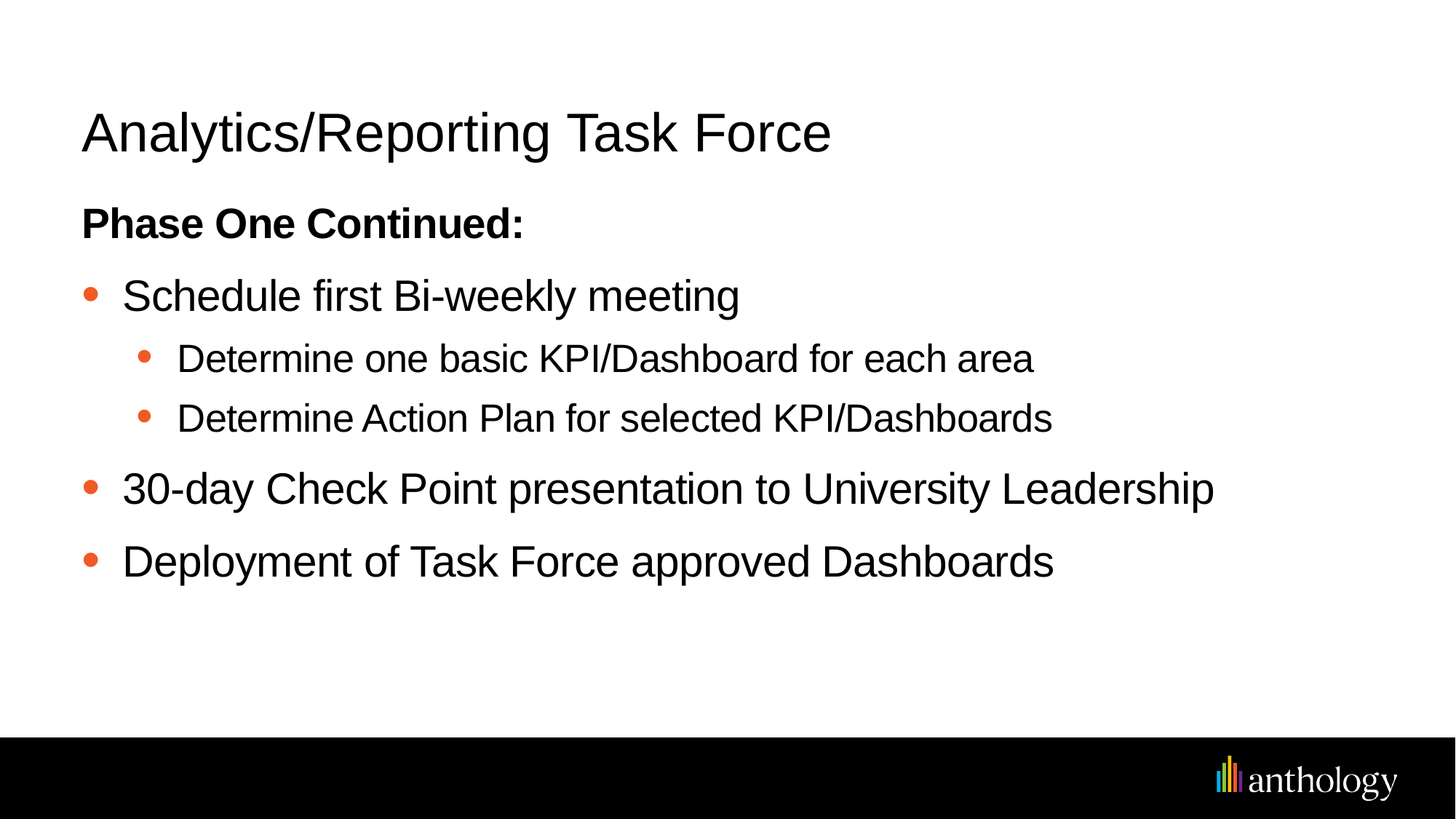

# Analytics/Reporting Task Force
Phase One Continued:
Schedule first Bi-weekly meeting
Determine one basic KPI/Dashboard for each area
Determine Action Plan for selected KPI/Dashboards
30-day Check Point presentation to University Leadership
Deployment of Task Force approved Dashboards